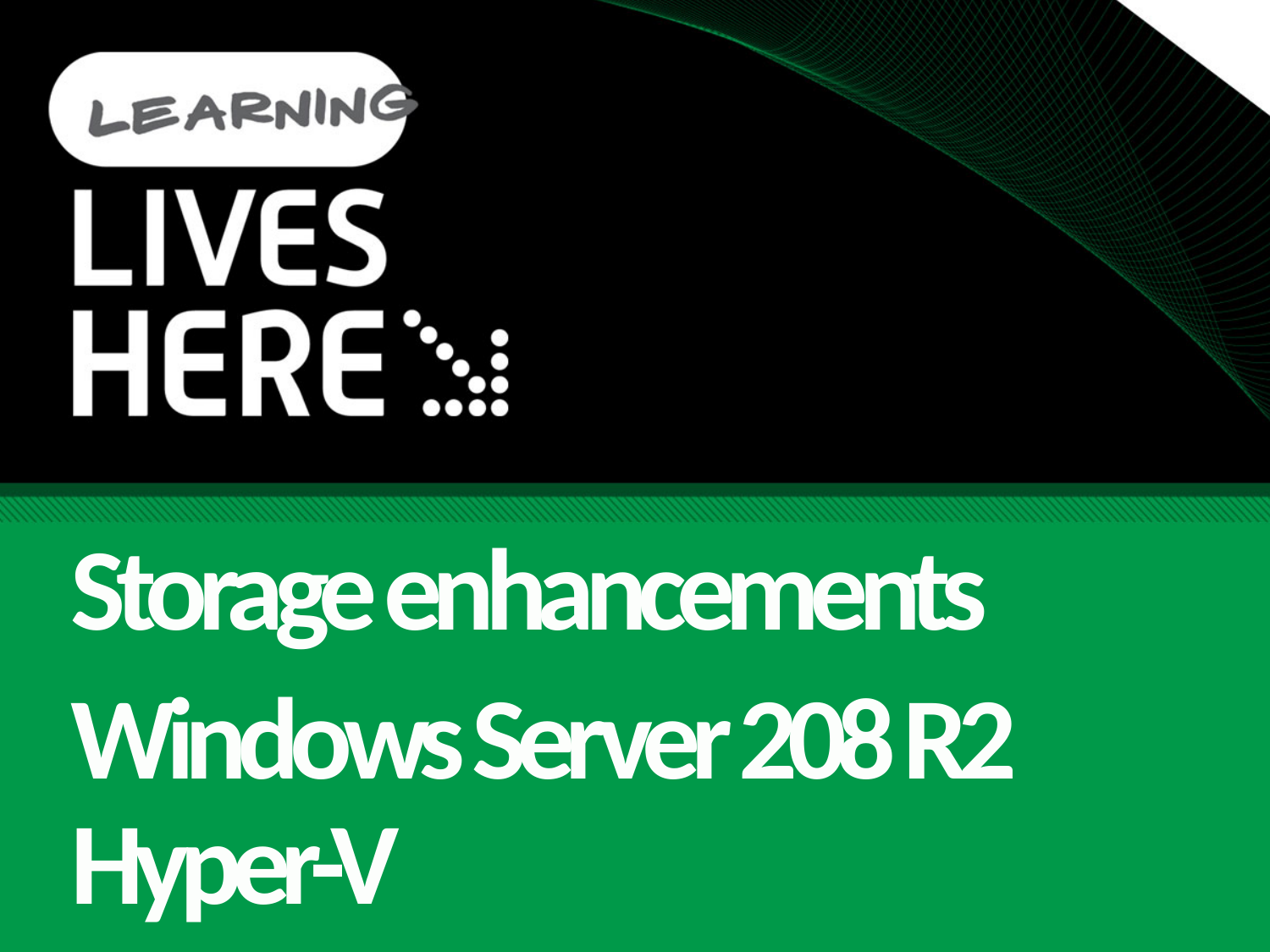

Storage enhancements
Windows Server 208 R2 Hyper-V